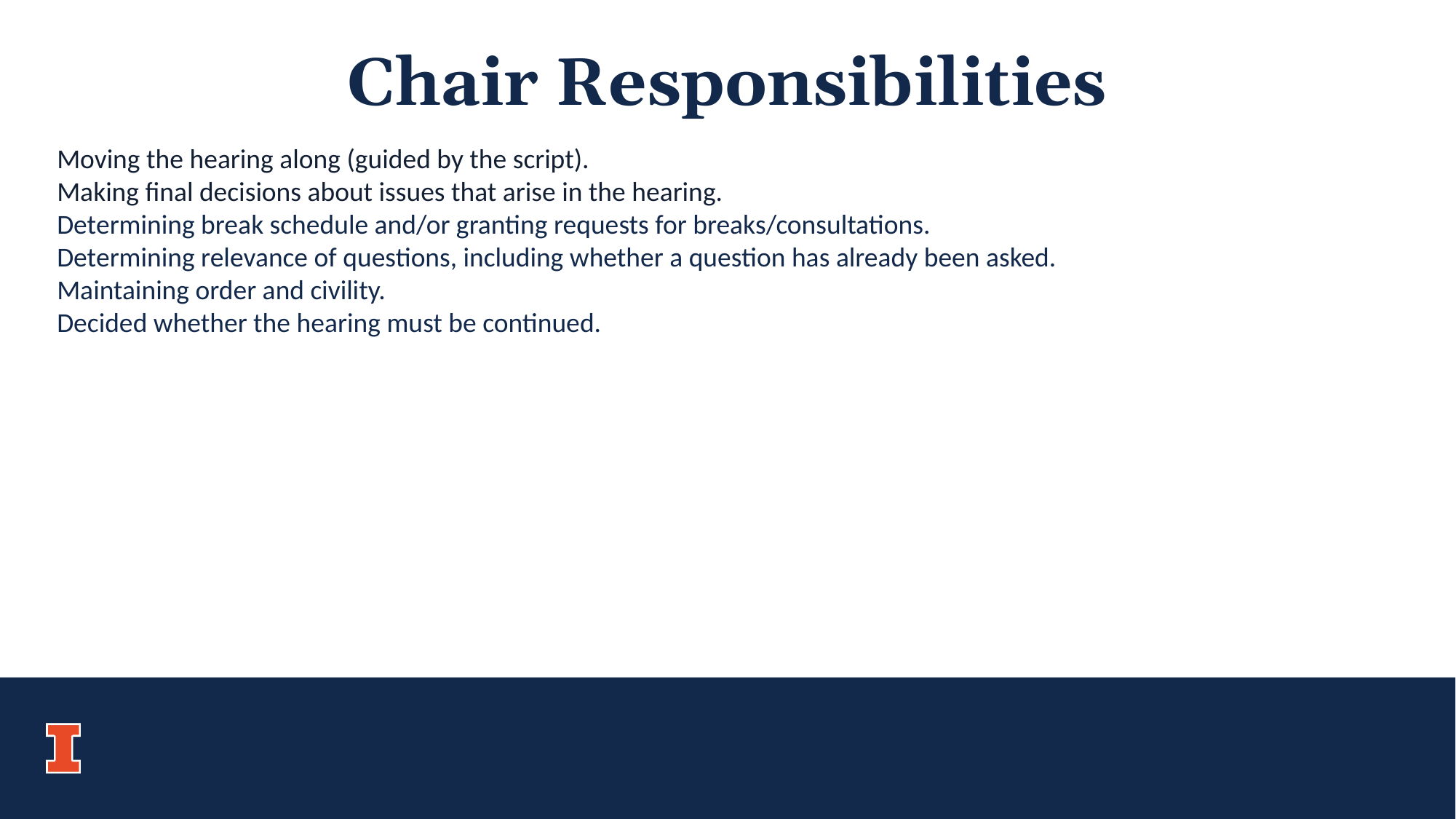

Chair Responsibilities
Moving the hearing along (guided by the script).
Making final decisions about issues that arise in the hearing.
Determining break schedule and/or granting requests for breaks/consultations.
Determining relevance of questions, including whether a question has already been asked.
Maintaining order and civility.
Decided whether the hearing must be continued.